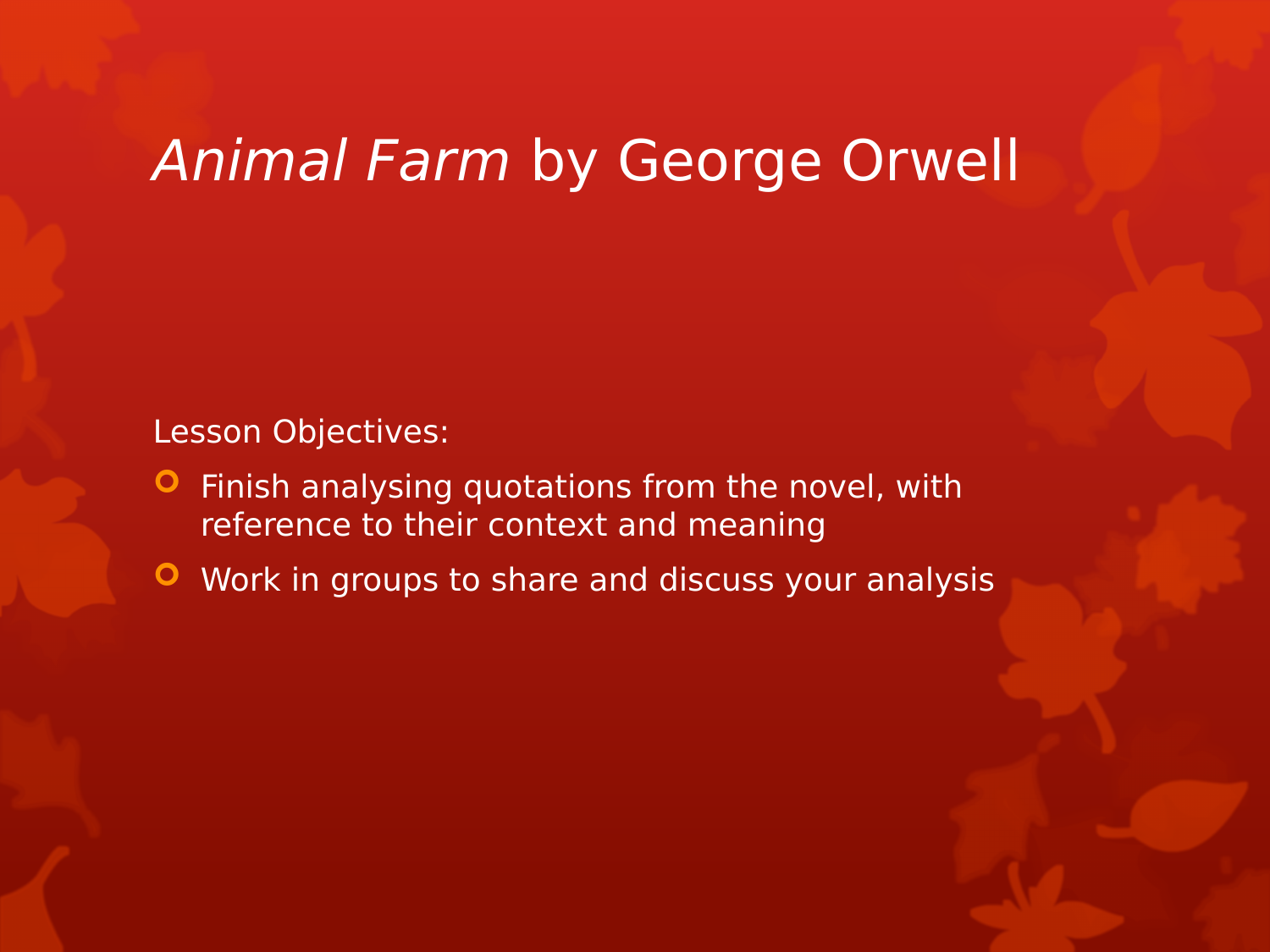

# Animal Farm by George Orwell
Lesson Objectives:
Finish analysing quotations from the novel, with reference to their context and meaning
Work in groups to share and discuss your analysis